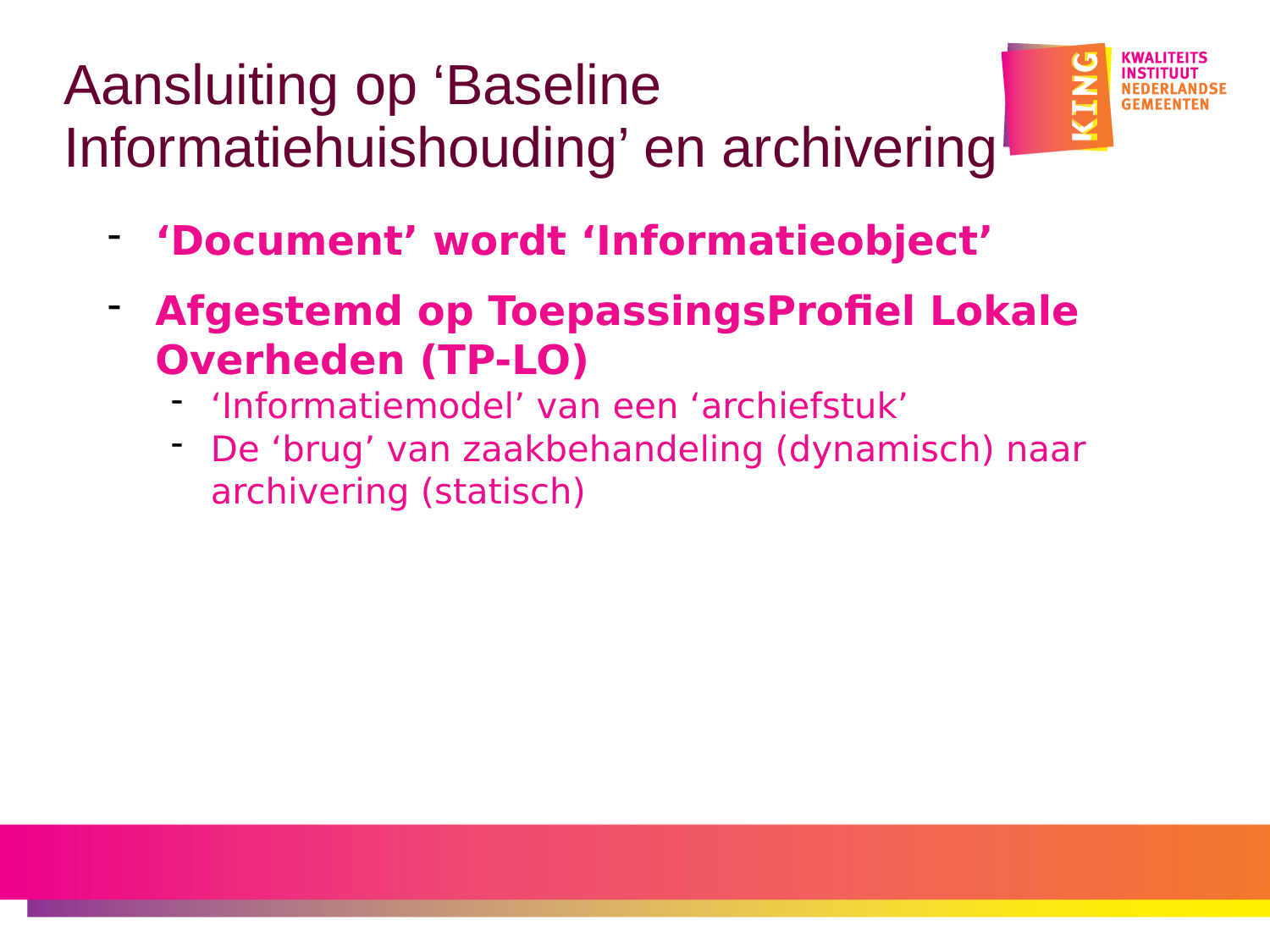

# Aansluiting op ‘Baseline Informatiehuishouding’ en archivering
‘Document’ wordt ‘Informatieobject’
Afgestemd op ToepassingsProfiel Lokale Overheden (TP-LO)
‘Informatiemodel’ van een ‘archiefstuk’
De ‘brug’ van zaakbehandeling (dynamisch) naar archivering (statisch)